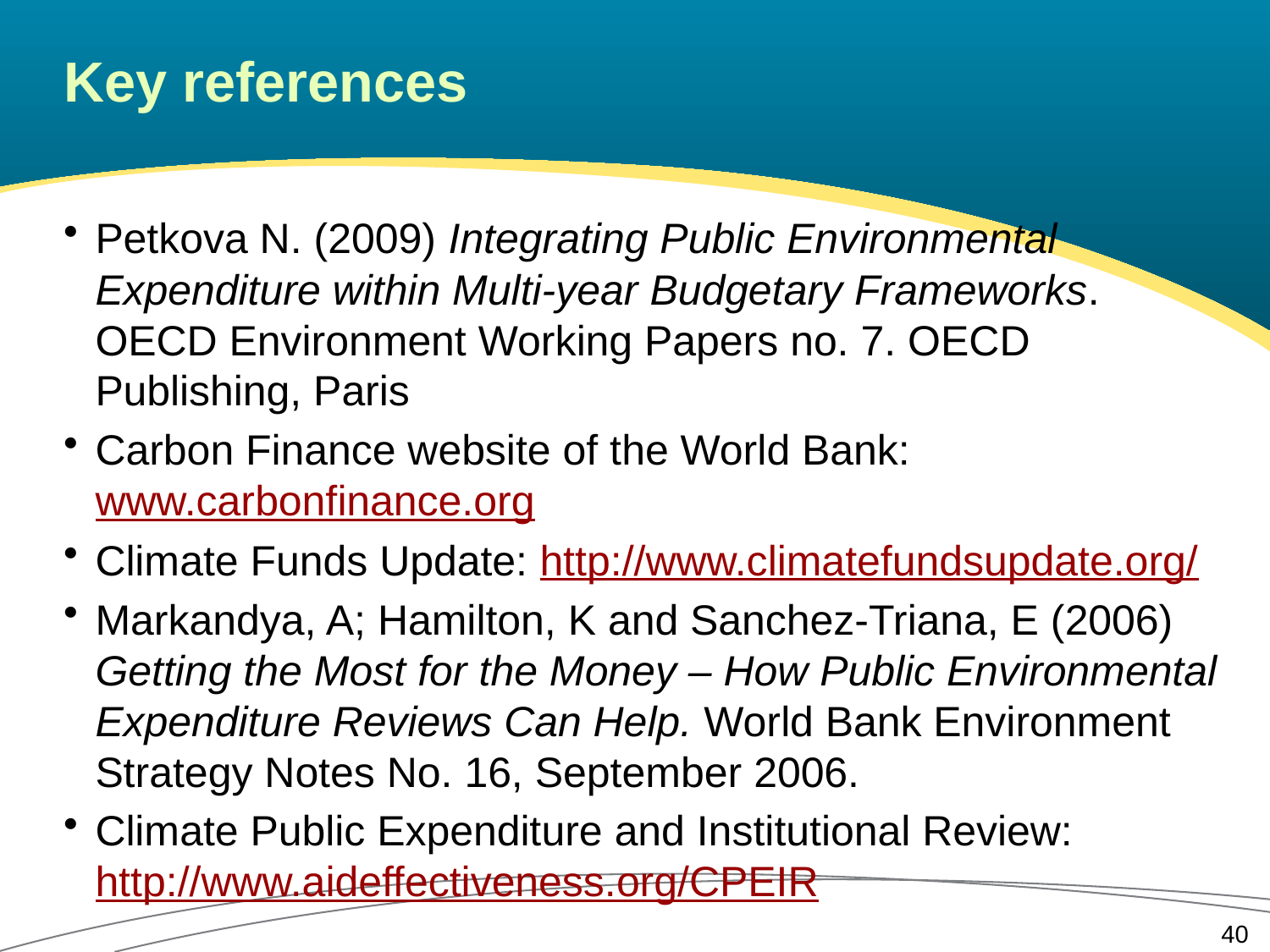

# Key references
Petkova N. (2009) Integrating Public Environmental Expenditure within Multi-year Budgetary Frameworks.
OECD Environment Working Papers no. 7. OECD Publishing, Paris
Carbon Finance website of the World Bank: www.carbonfinance.org
Climate Funds Update: http://www.climatefundsupdate.org/
Markandya, A; Hamilton, K and Sanchez-Triana, E (2006) Getting the Most for the Money – How Public Environmental Expenditure Reviews Can Help. World Bank Environment Strategy Notes No. 16, September 2006.
Climate Public Expenditure and Institutional Review: http://www.aideffectiveness.org/CPEIR

40